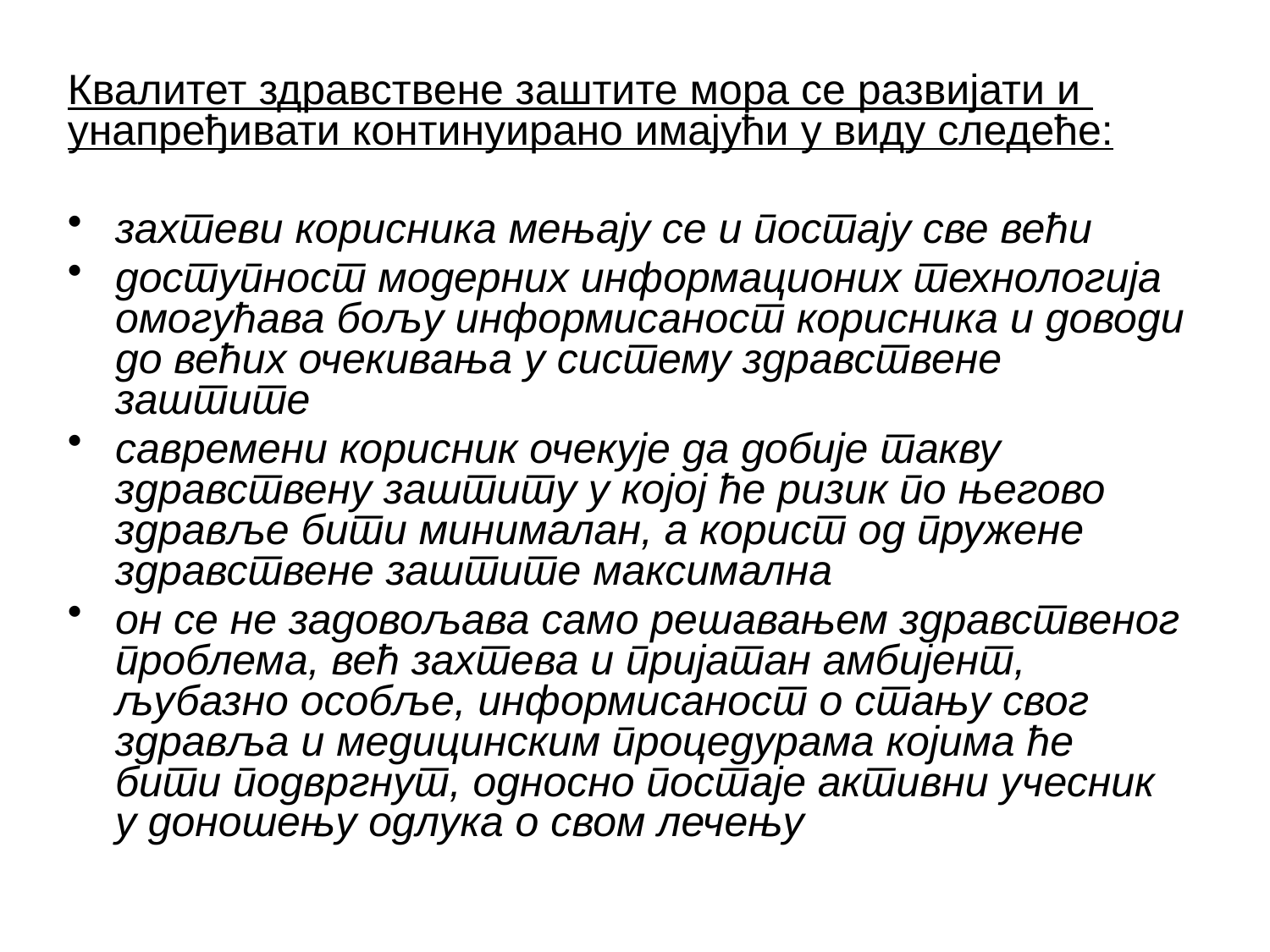

Квалитет здравствене заштите мора се развијати и
унапређивати континуирано имајући у виду следеће:

захтеви корисника мењају се и постају све већи
доступност модерних информационих технологија омогућава бољу информисаност корисника и доводи до већих очекивања у систему здравствене заштите
савремени корисник очекује да добије такву здравствену заштиту у којој ће ризик по његово здравље бити минималан, а корист од пружене здравствене заштите максимална
он се не задовољава само решавањем здравственог проблема, већ захтева и пријатан амбијент, љубазно особље, информисаност о стању свог здравља и медицинским процедурама којима ће бити подвргнут, односно постаје активни учесник у доношењу одлука о свом лечењу